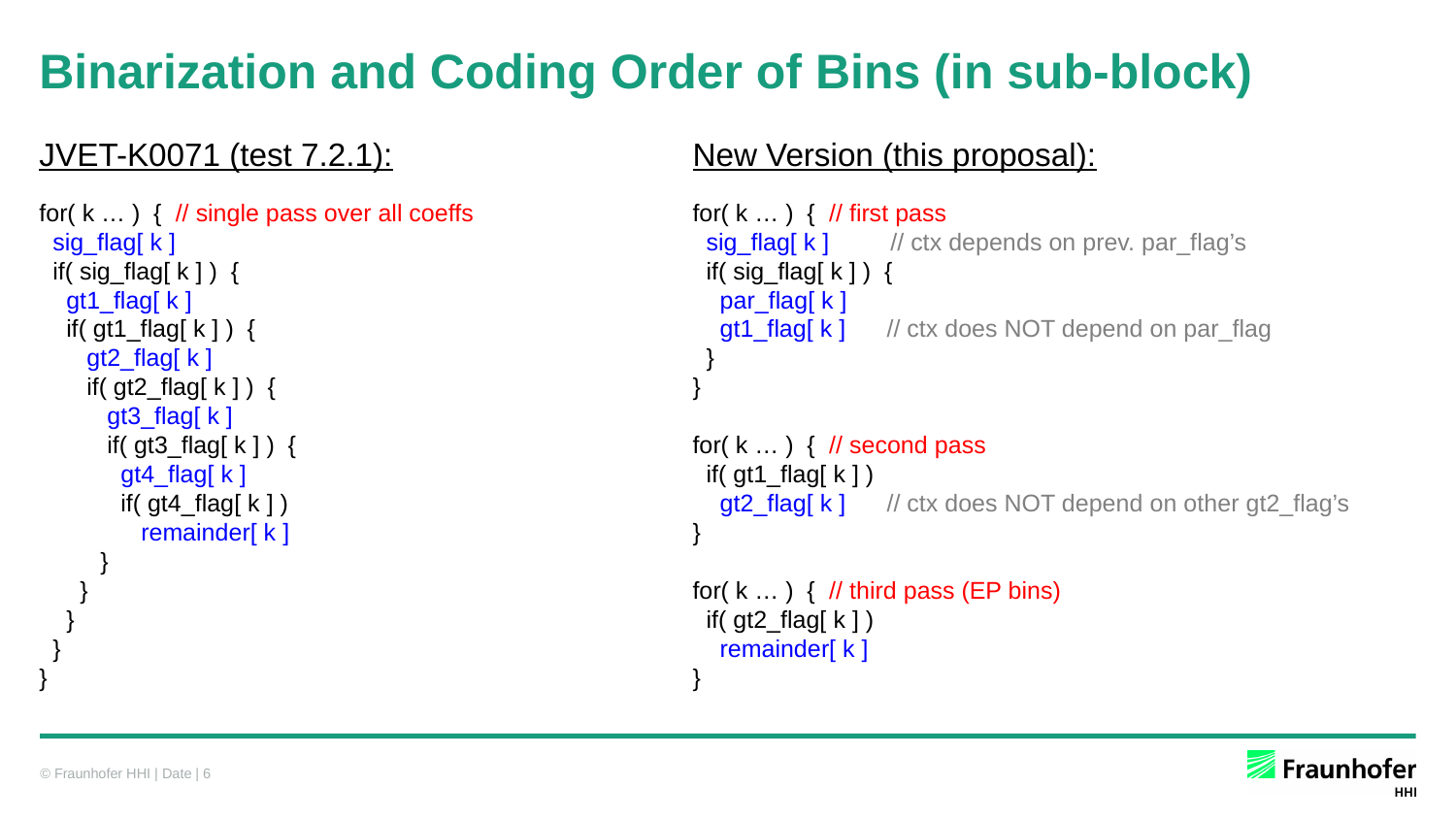

# Binarization and Coding Order of Bins (in sub-block)
JVET-K0071 (test 7.2.1):
for( k … )  {  // single pass over all coeffs
  sig_flag[ k ]
  if( sig_flag[ k ] )  {
    gt1_flag[ k ]
    if( gt1_flag[ k ] )  {
       gt2_flag[ k ]
       if( gt2_flag[ k ] )  {
          gt3_flag[ k ]
          if( gt3_flag[ k ] )  {
            gt4_flag[ k ]
            if( gt4_flag[ k ] )
               remainder[ k ]
         }
      }
    }
  }
}
New Version (this proposal):
for( k … )  {  // first pass
  sig_flag[ k ]         // ctx depends on prev. par_flag’s
  if( sig_flag[ k ] )  {
    par_flag[ k ]
    gt1_flag[ k ]      // ctx does NOT depend on par_flag
  }
}

for( k … )  {  // second pass
  if( gt1_flag[ k ] )
    gt2_flag[ k ]      // ctx does NOT depend on other gt2_flag’s
}

for( k … )  {  // third pass (EP bins)
  if( gt2_flag[ k ] )
    remainder[ k ]
}